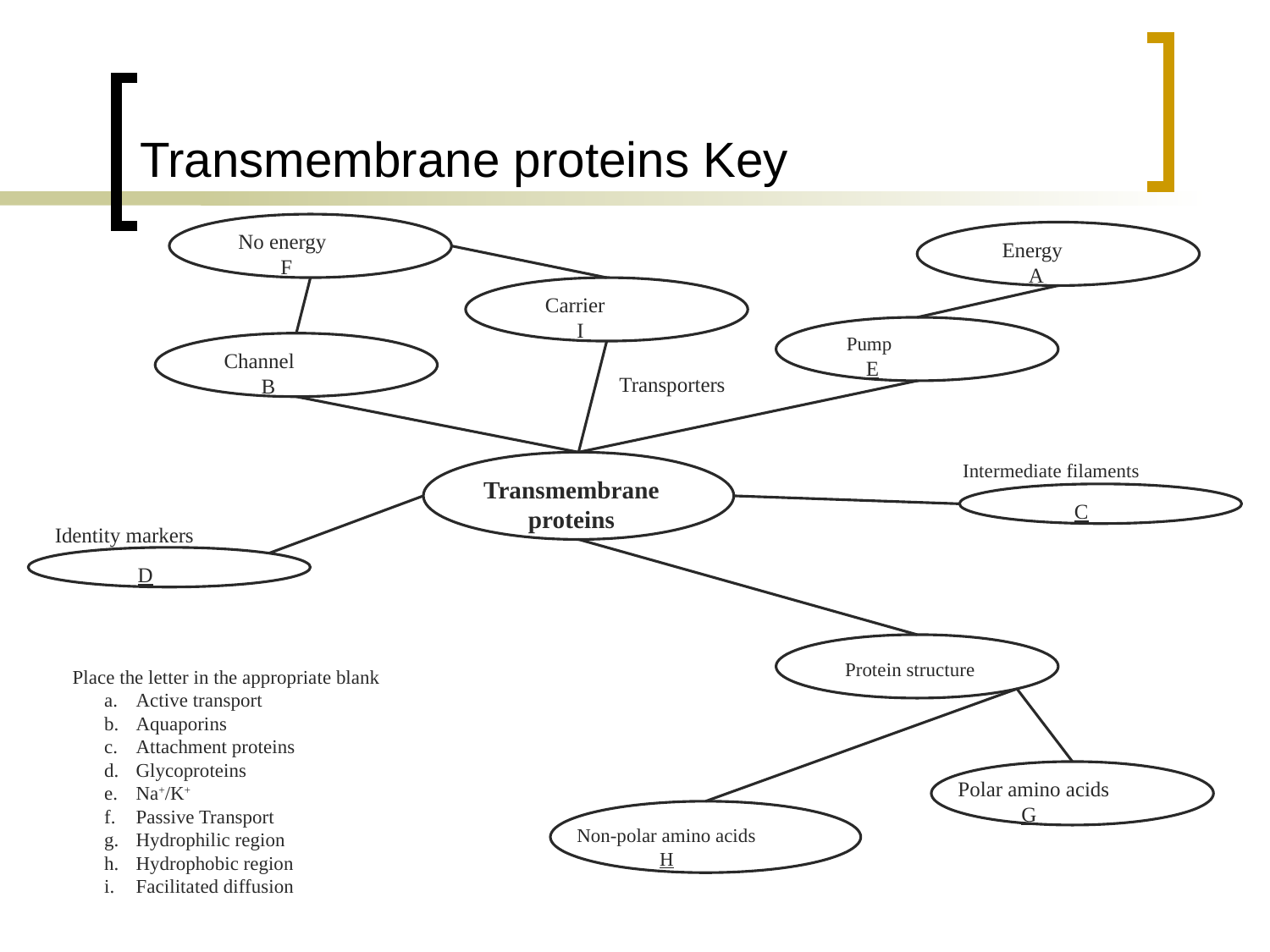

Transmembrane proteins Key

No energy
        F

   Energy
        A

  Carrier
        I

         Pump
            E

Channel
       B
Transporters

 Intermediate filaments
Transmembrane
proteins

      C
Identity markers

     D

Protein structure
	Place the letter in the appropriate blank
Active transport
Aquaporins
Attachment proteins
Glycoproteins
Na+/K+
Passive Transport
Hydrophilic region
Hydrophobic region
Facilitated diffusion

Polar amino acids
            G

Non-polar amino acids
                 H